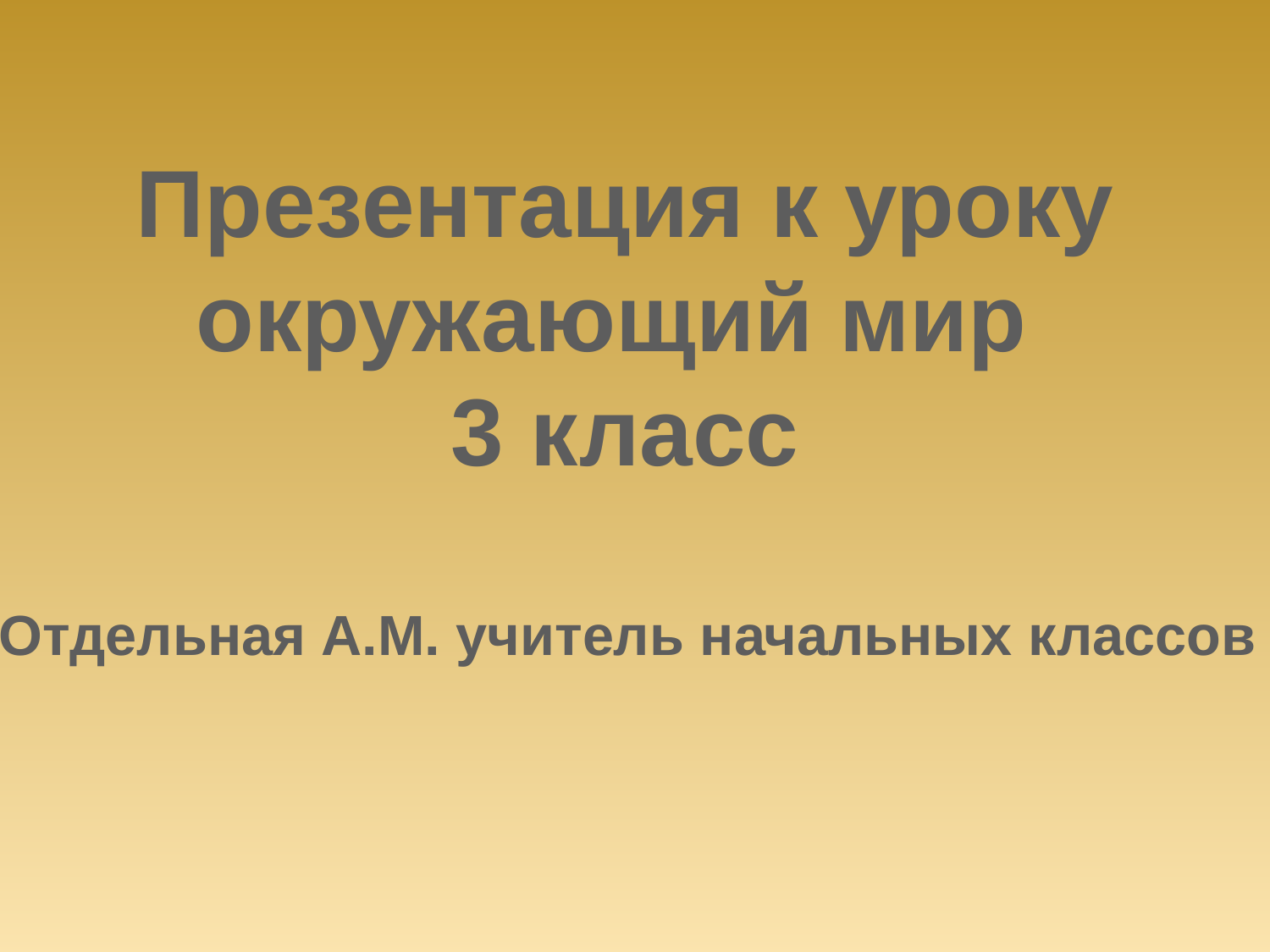

Презентация к уроку окружающий мир
3 класс

Отдельная А.М. учитель начальных классов